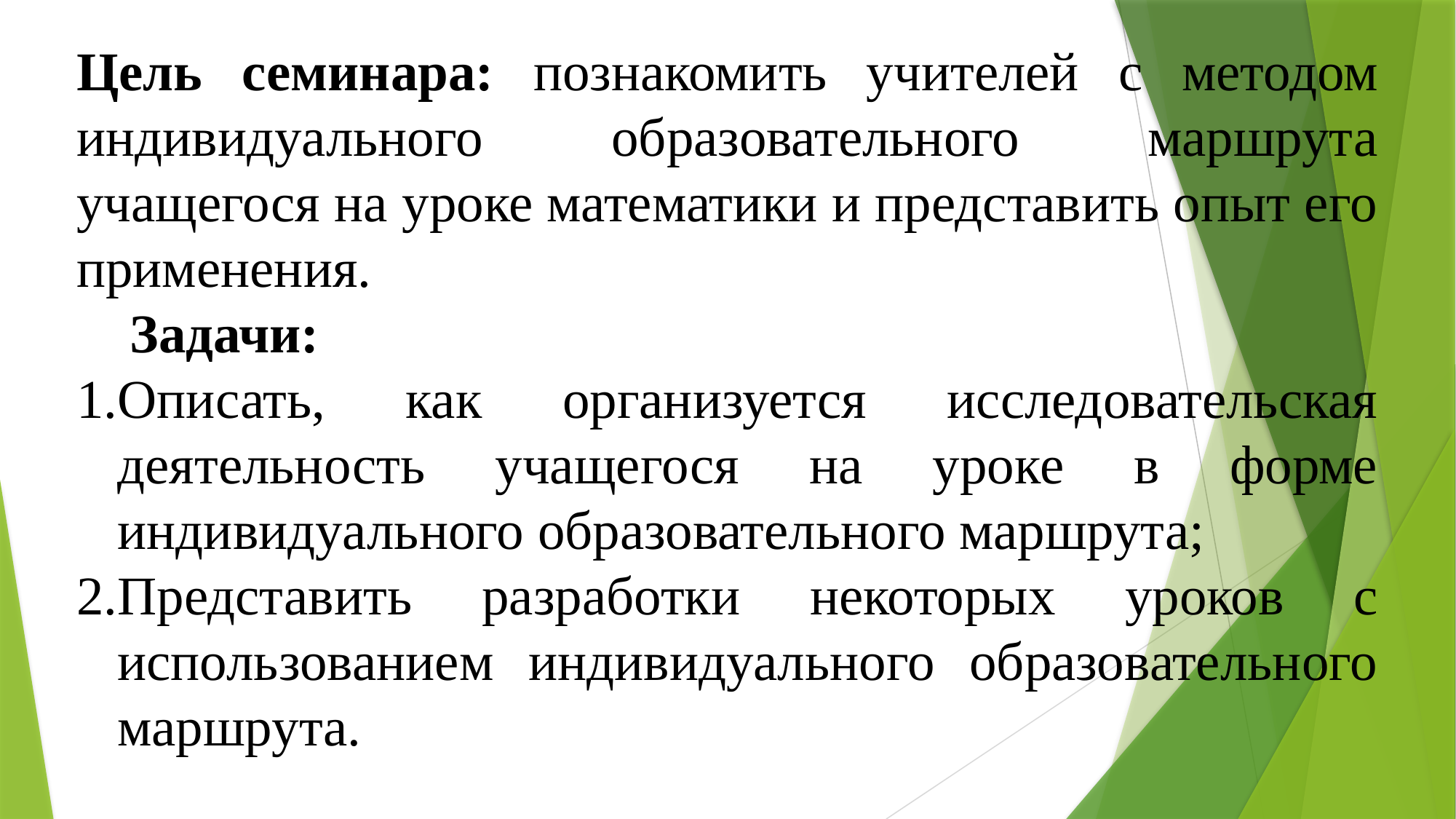

Цель семинара: познакомить учителей с методом индивидуального образовательного маршрута учащегося на уроке математики и представить опыт его применения.
Задачи:
Описать, как организуется исследовательская деятельность учащегося на уроке в форме индивидуального образовательного маршрута;
Представить разработки некоторых уроков с использованием индивидуального образовательного маршрута.